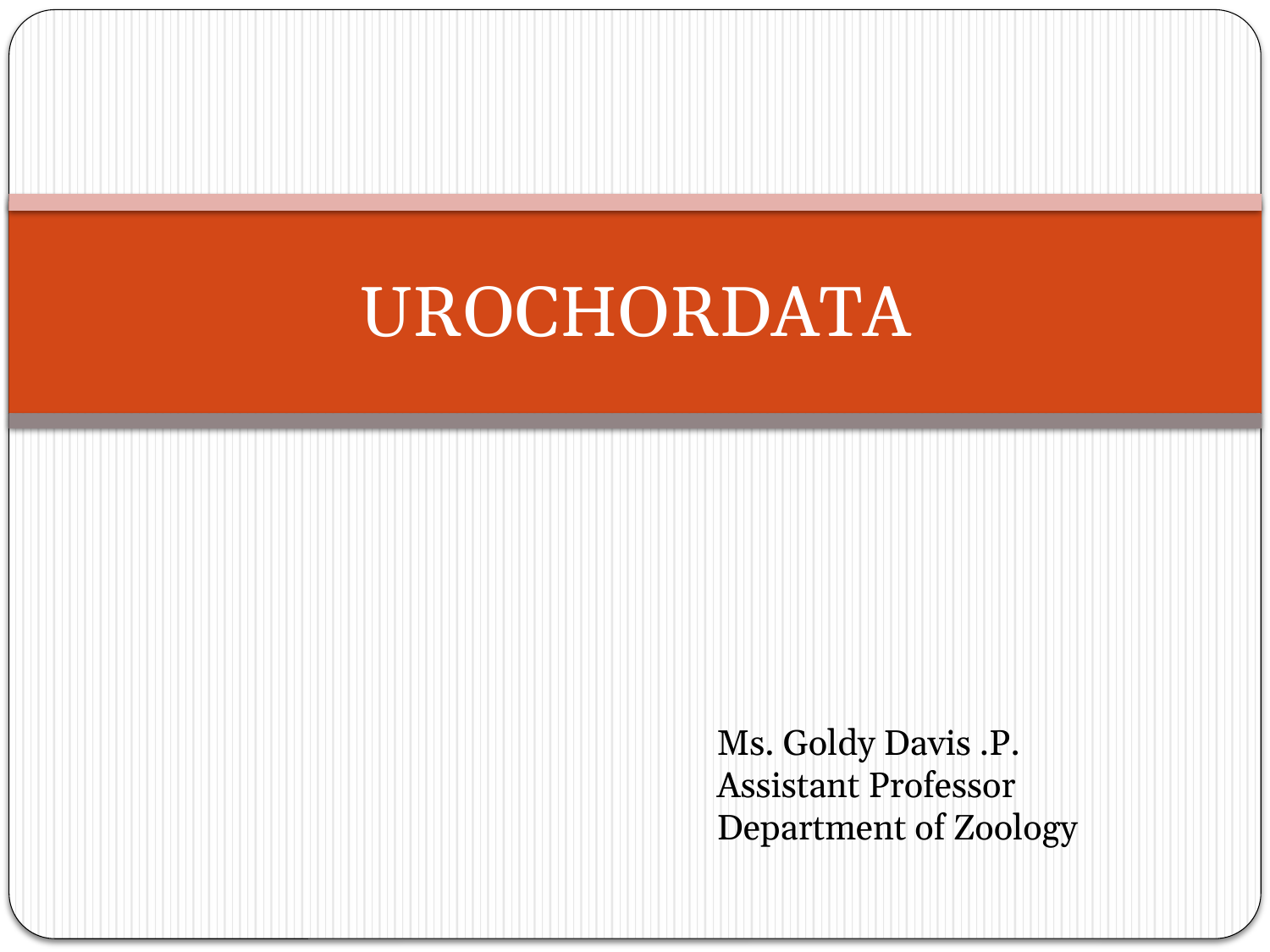

# UROCHORDATA
Ms. Goldy Davis .P.
Assistant Professor
Department of Zoology